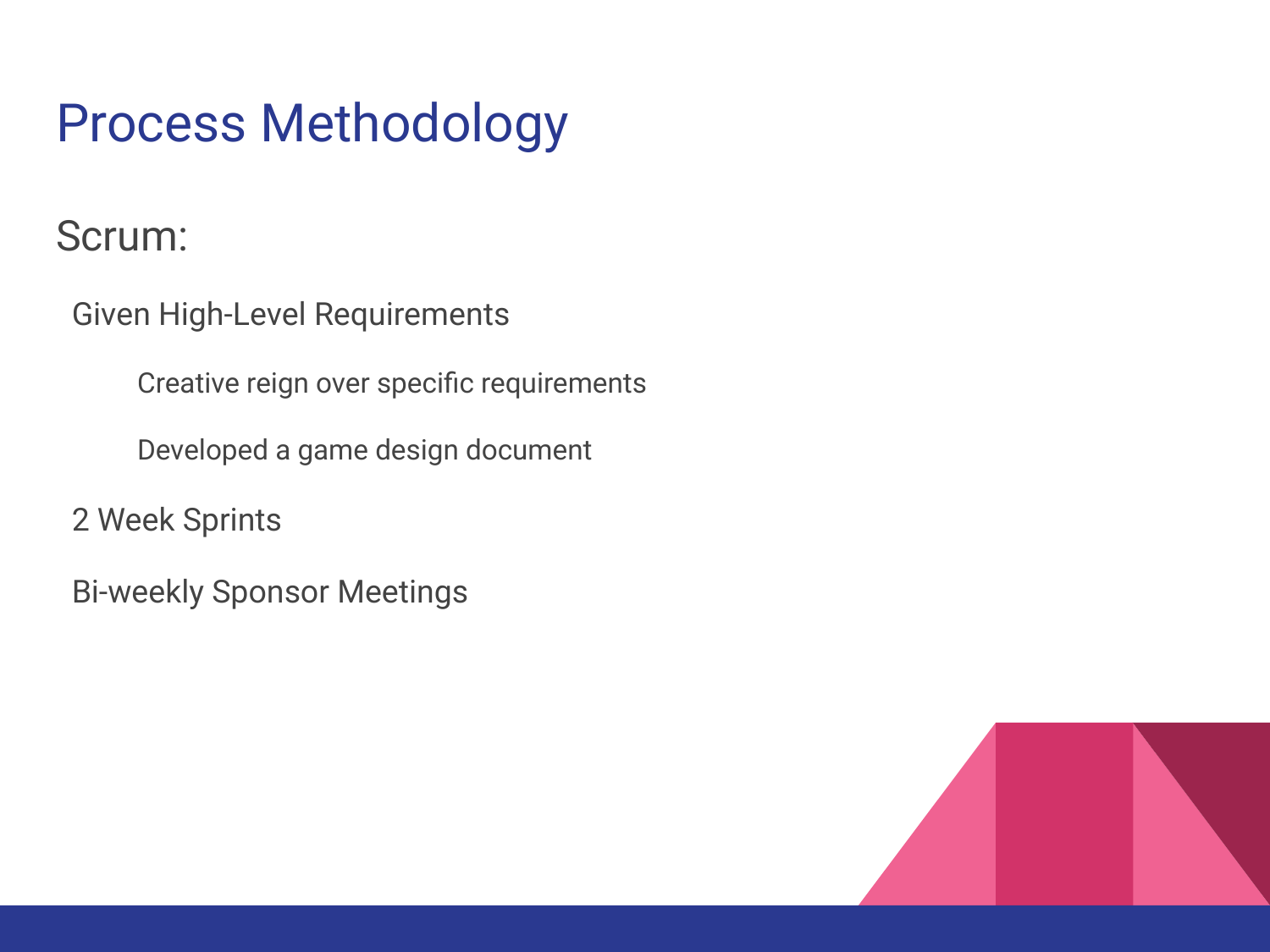

# Process Methodology
Scrum:
Given High-Level Requirements
Creative reign over specific requirements
Developed a game design document
2 Week Sprints
Bi-weekly Sponsor Meetings